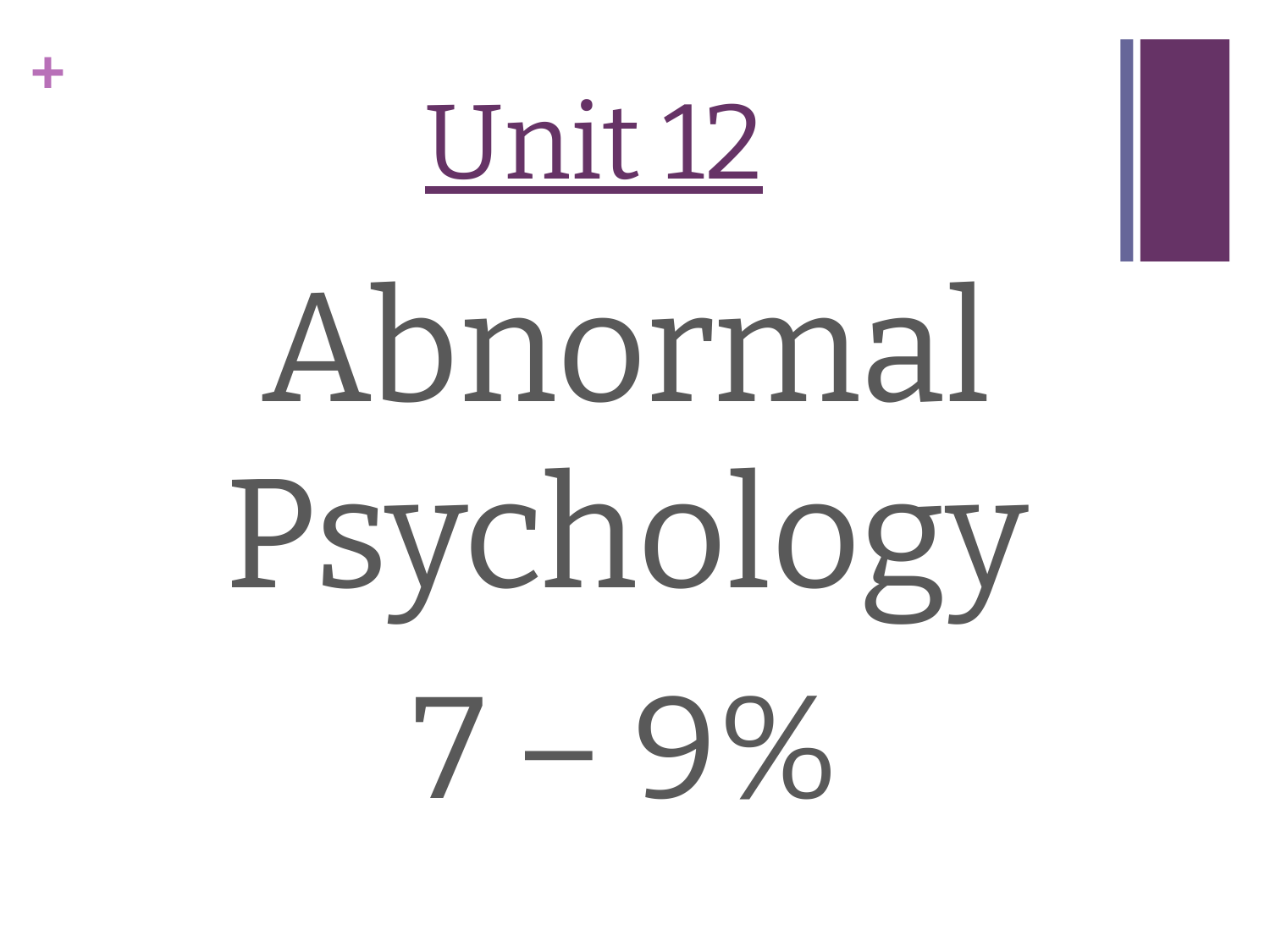

# Unit 12
Abnormal Psychology
7 – 9%